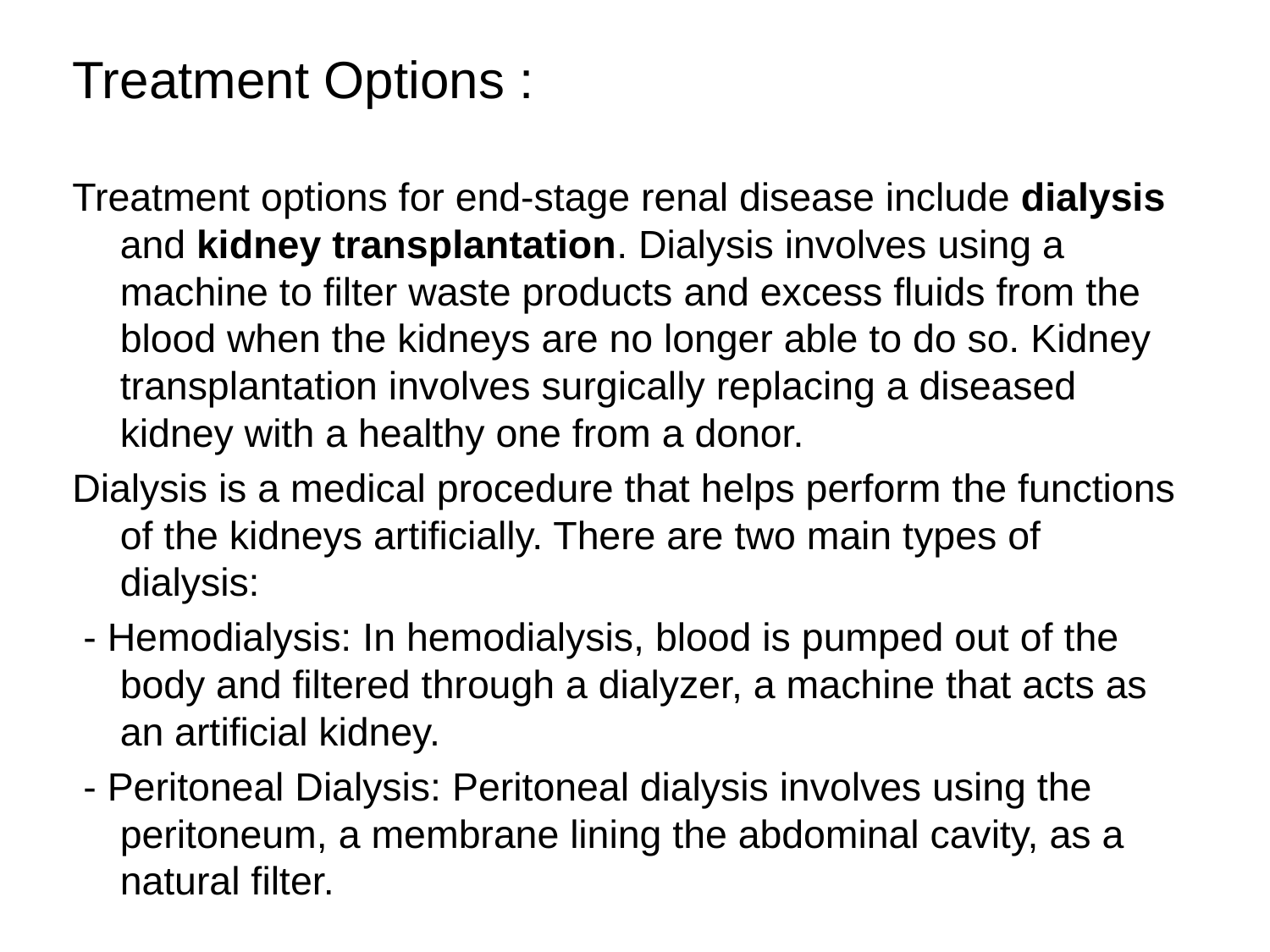

Treatment Options :

Treatment options for end-stage renal disease include dialysis and kidney transplantation. Dialysis involves using a machine to filter waste products and excess fluids from the blood when the kidneys are no longer able to do so. Kidney transplantation involves surgically replacing a diseased kidney with a healthy one from a donor.
Dialysis is a medical procedure that helps perform the functions of the kidneys artificially. There are two main types of dialysis:
 - Hemodialysis: In hemodialysis, blood is pumped out of the body and filtered through a dialyzer, a machine that acts as an artificial kidney.
 - Peritoneal Dialysis: Peritoneal dialysis involves using the peritoneum, a membrane lining the abdominal cavity, as a natural filter.